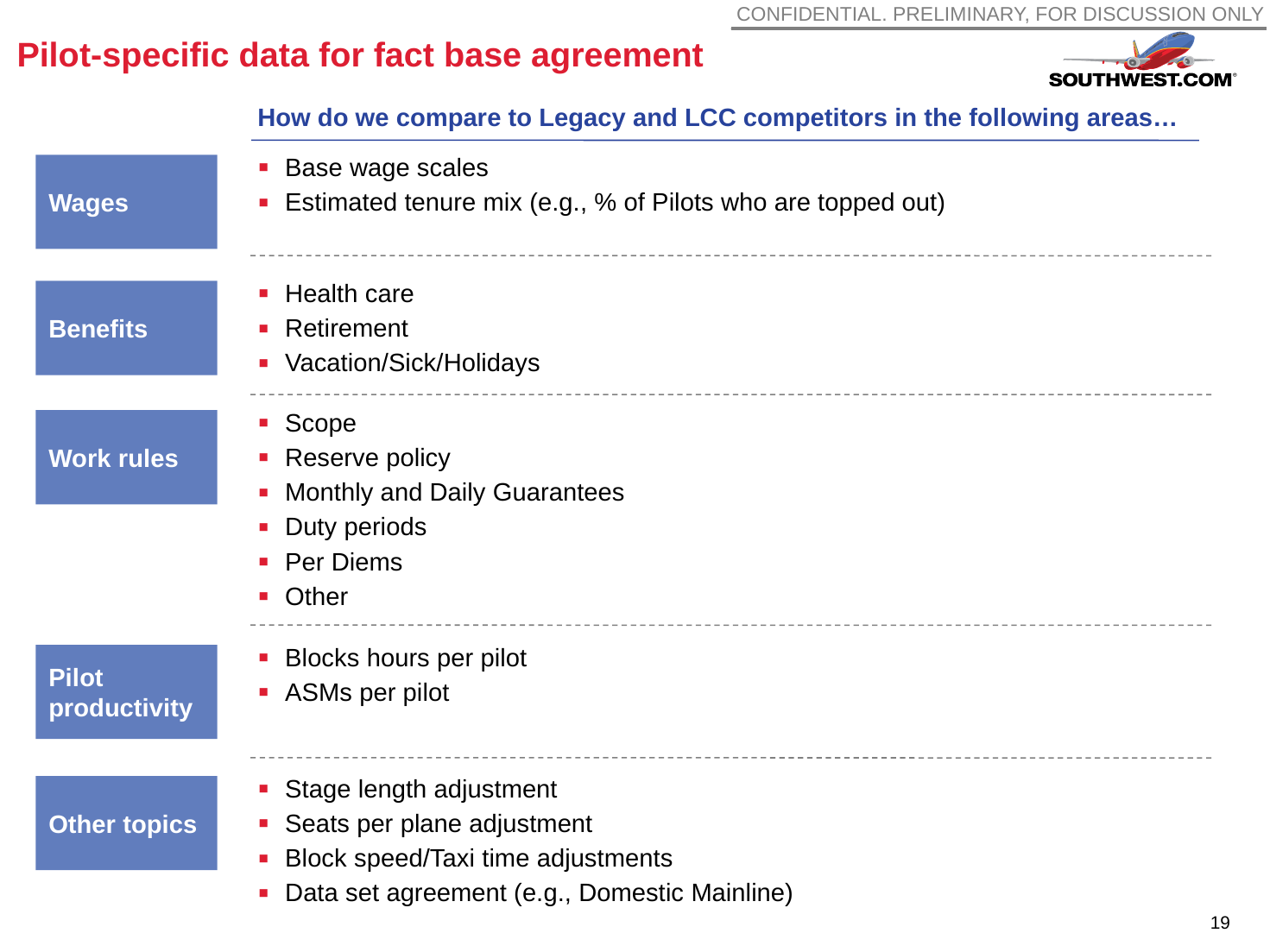

CONFIDENTIAL. PRELIMINARY, FOR DISCUSSION ONLY
# Pilot-specific data for fact base agreement
How do we compare to Legacy and LCC competitors in the following areas…

Wages
Base wage scales
Estimated tenure mix (e.g., % of Pilots who are topped out)

Benefits
Health care
Retirement
Vacation/Sick/Holidays

Work rules
Scope
Reserve policy
Monthly and Daily Guarantees
Duty periods
Per Diems
Other

Pilot productivity
Blocks hours per pilot
ASMs per pilot

Other topics
Stage length adjustment
Seats per plane adjustment
Block speed/Taxi time adjustments
Data set agreement (e.g., Domestic Mainline)
19